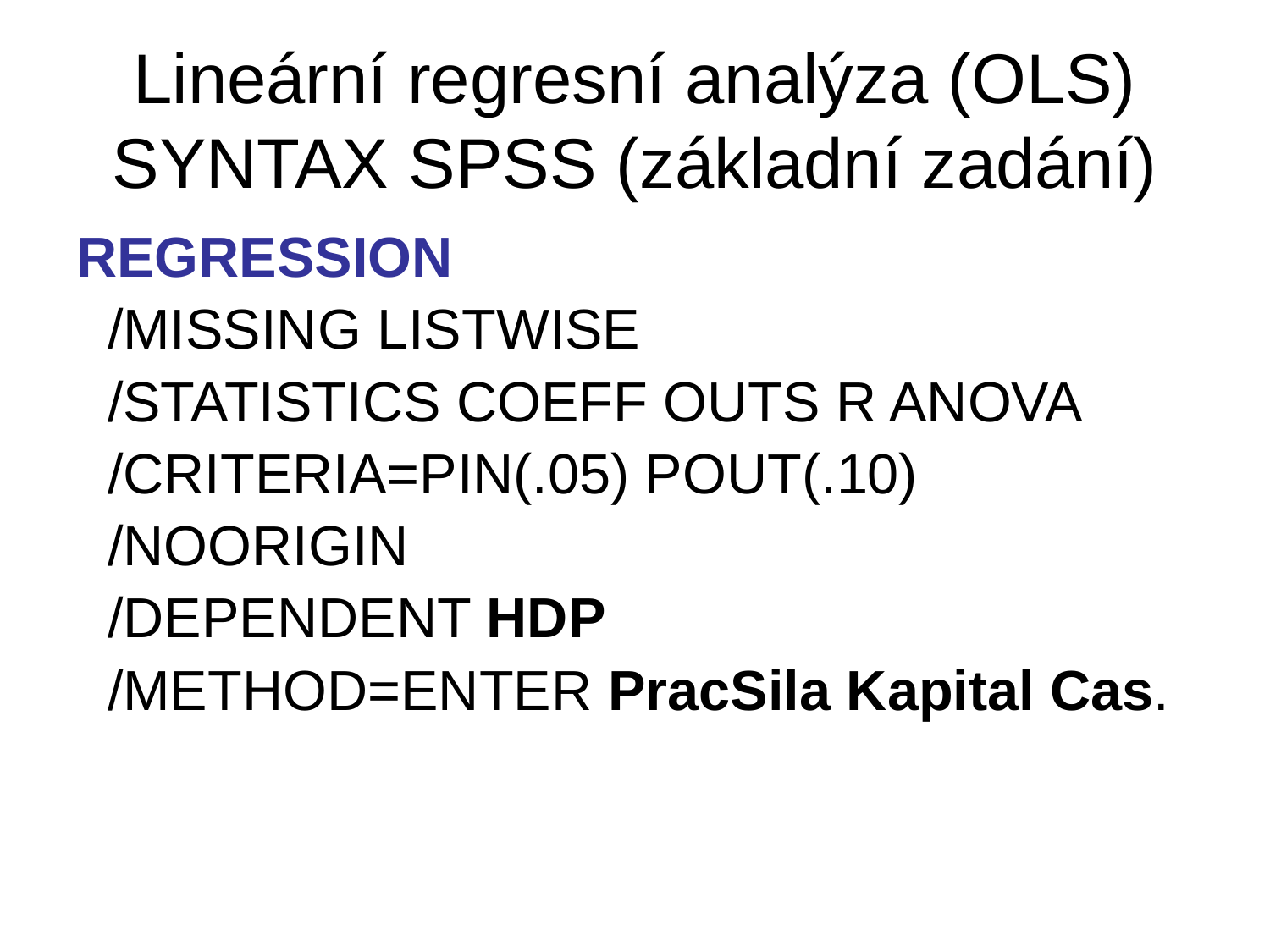

# Lineární regresní analýza (OLS) SYNTAX SPSS (základní zadání)
REGRESSION
  /MISSING LISTWISE
  /STATISTICS COEFF OUTS R ANOVA
  /CRITERIA=PIN(.05) POUT(.10)
  /NOORIGIN
  /DEPENDENT HDP
  /METHOD=ENTER PracSila Kapital Cas.